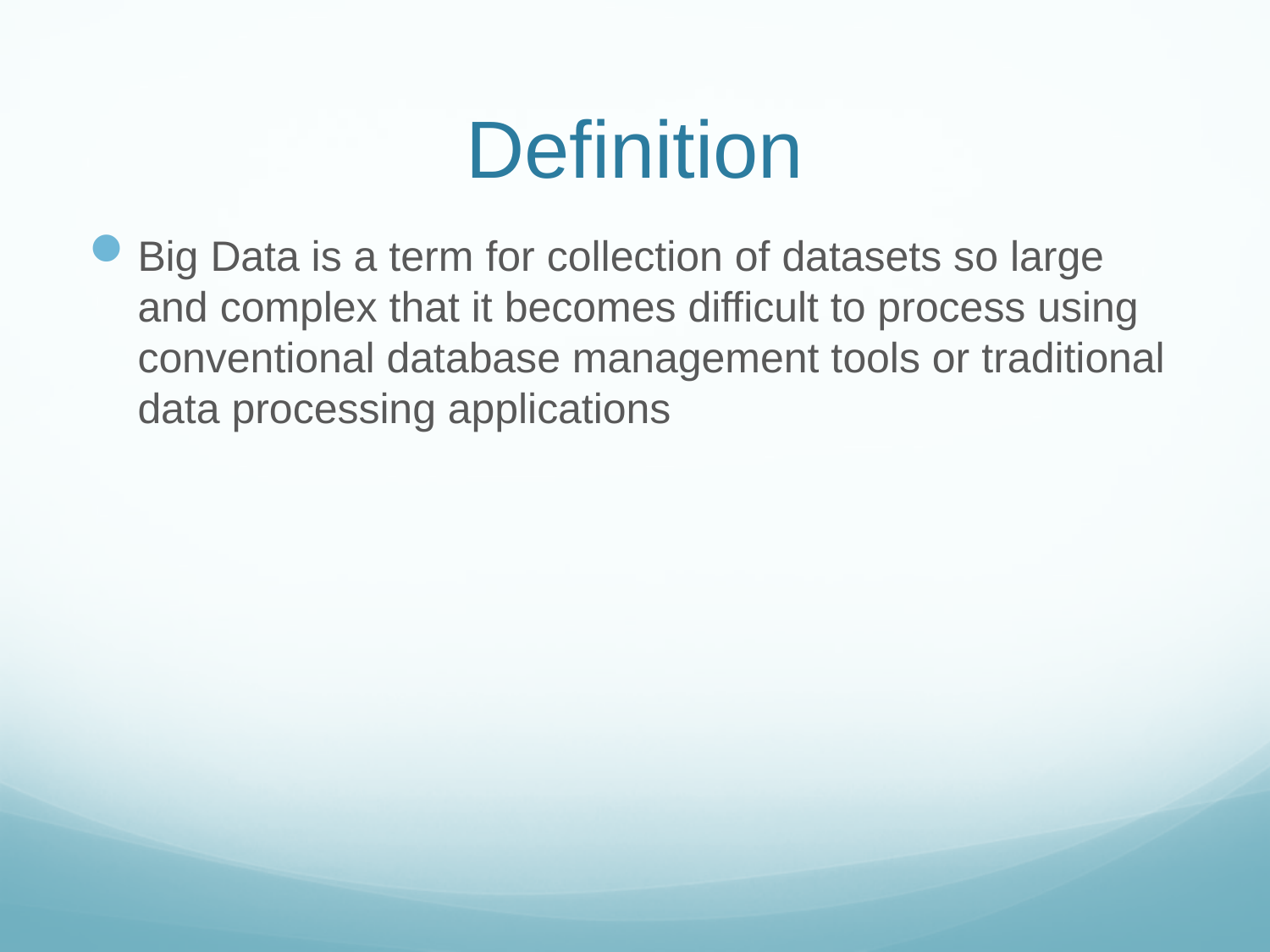

# Definition
Big Data is a term for collection of datasets so large and complex that it becomes difficult to process using conventional database management tools or traditional data processing applications